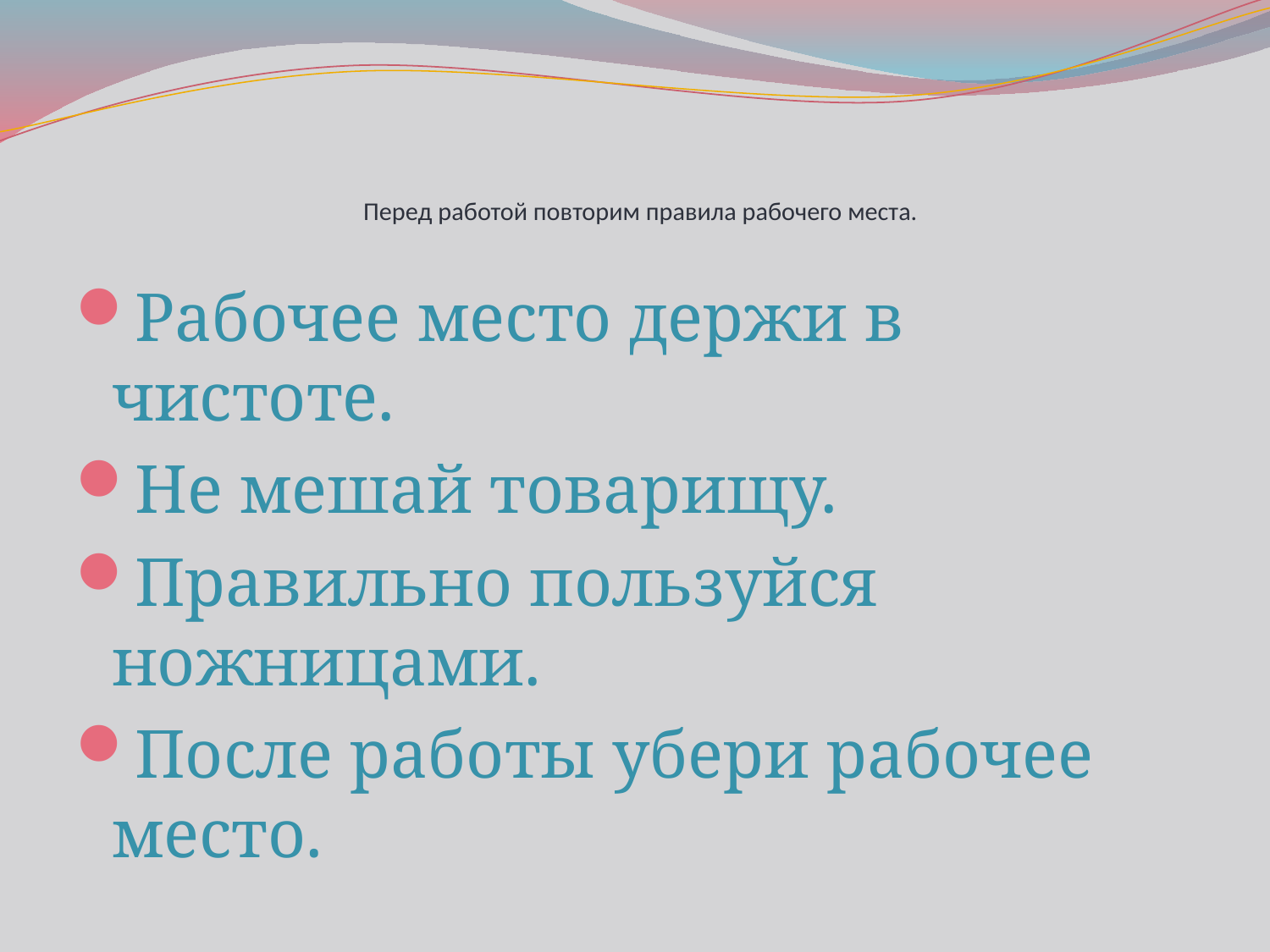

# Перед работой повторим правила рабочего места.
Рабочее место держи в чистоте.
Не мешай товарищу.
Правильно пользуйся ножницами.
После работы убери рабочее место.